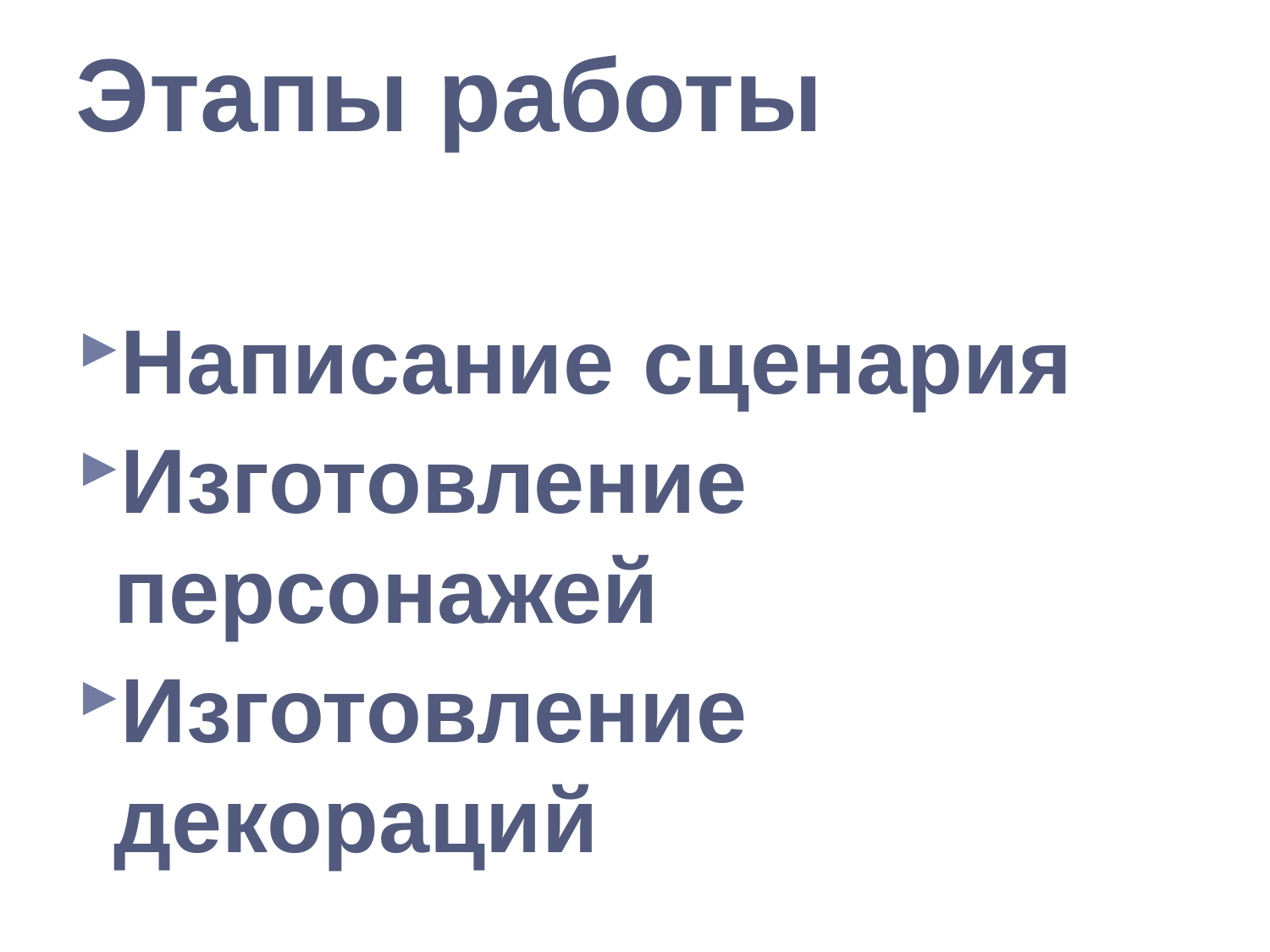

# Этапы работы
Написание сценария
Изготовление персонажей
Изготовление декораций